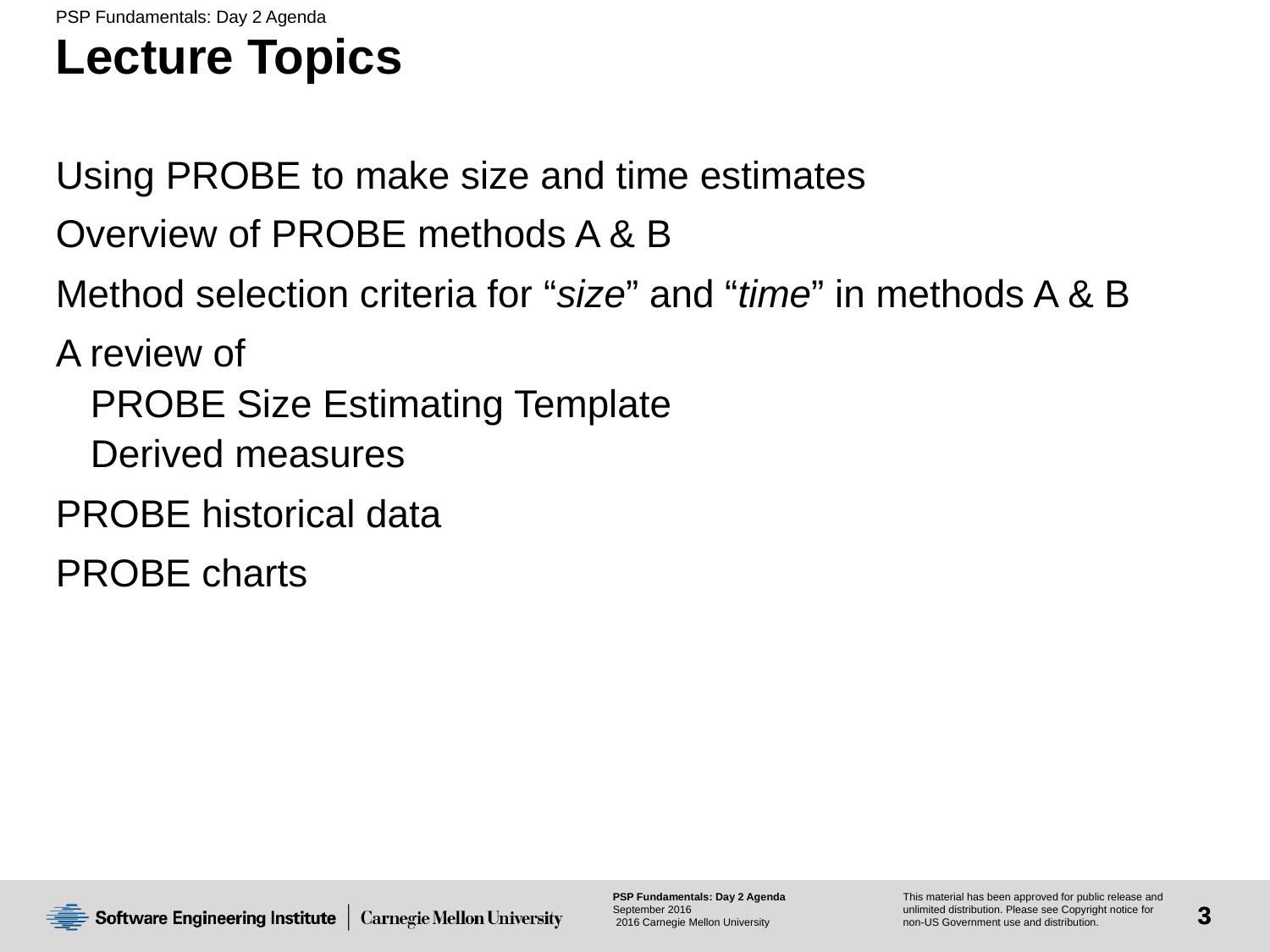

# Lecture Topics
Using PROBE to make size and time estimates
Overview of PROBE methods A & B
Method selection criteria for “size” and “time” in methods A & B
A review of
 PROBE Size Estimating Template
 Derived measures
PROBE historical data
PROBE charts